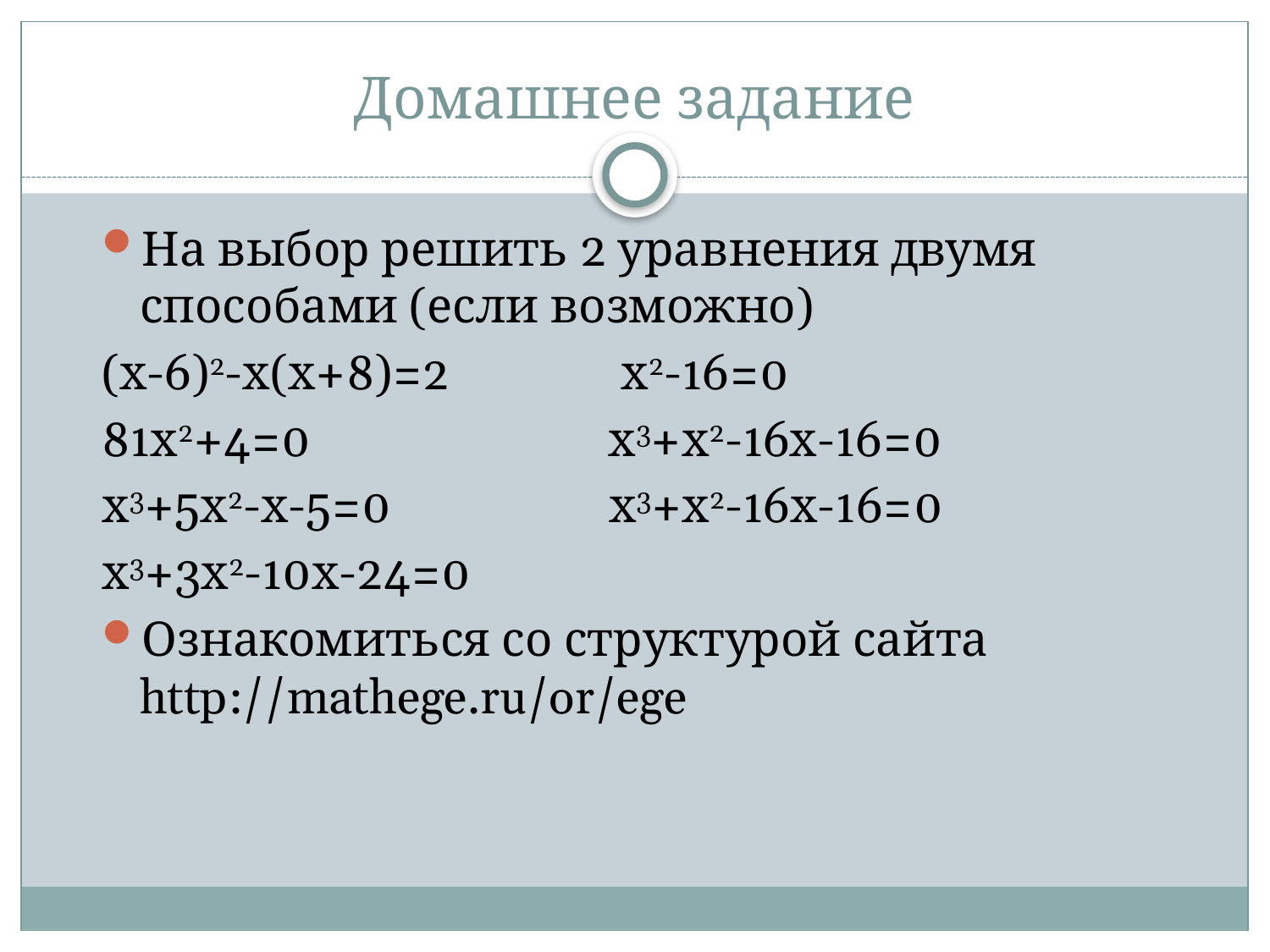

# Домашнее задание
На выбор решить 2 уравнения двумя способами (если возможно)
(х-6)2-х(х+8)=2               х2-16=0
81х2+4=0                          х3+х2-16х-16=0
х3+5х2-х-5=0                   х3+х2-16х-16=0
х3+3х2-10х-24=0
Ознакомиться со структурой сайта http://mathege.ru/or/ege